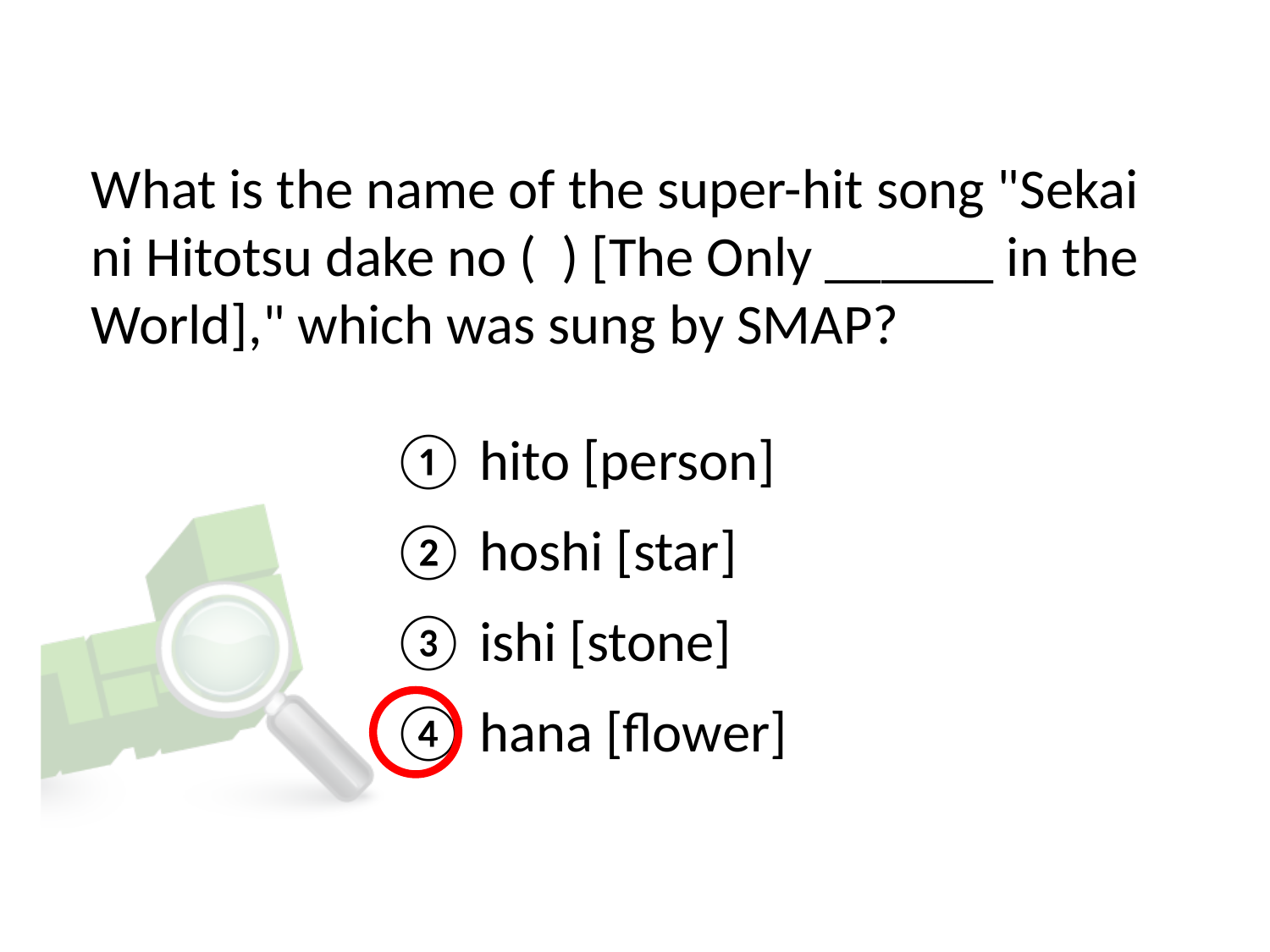

# What is the name of the super-hit song "Sekai ni Hitotsu dake no (  ) [The Only ______ in the World]," which was sung by SMAP?
① hito [person]
② hoshi [star]
③ ishi [stone]
④ hana [flower]